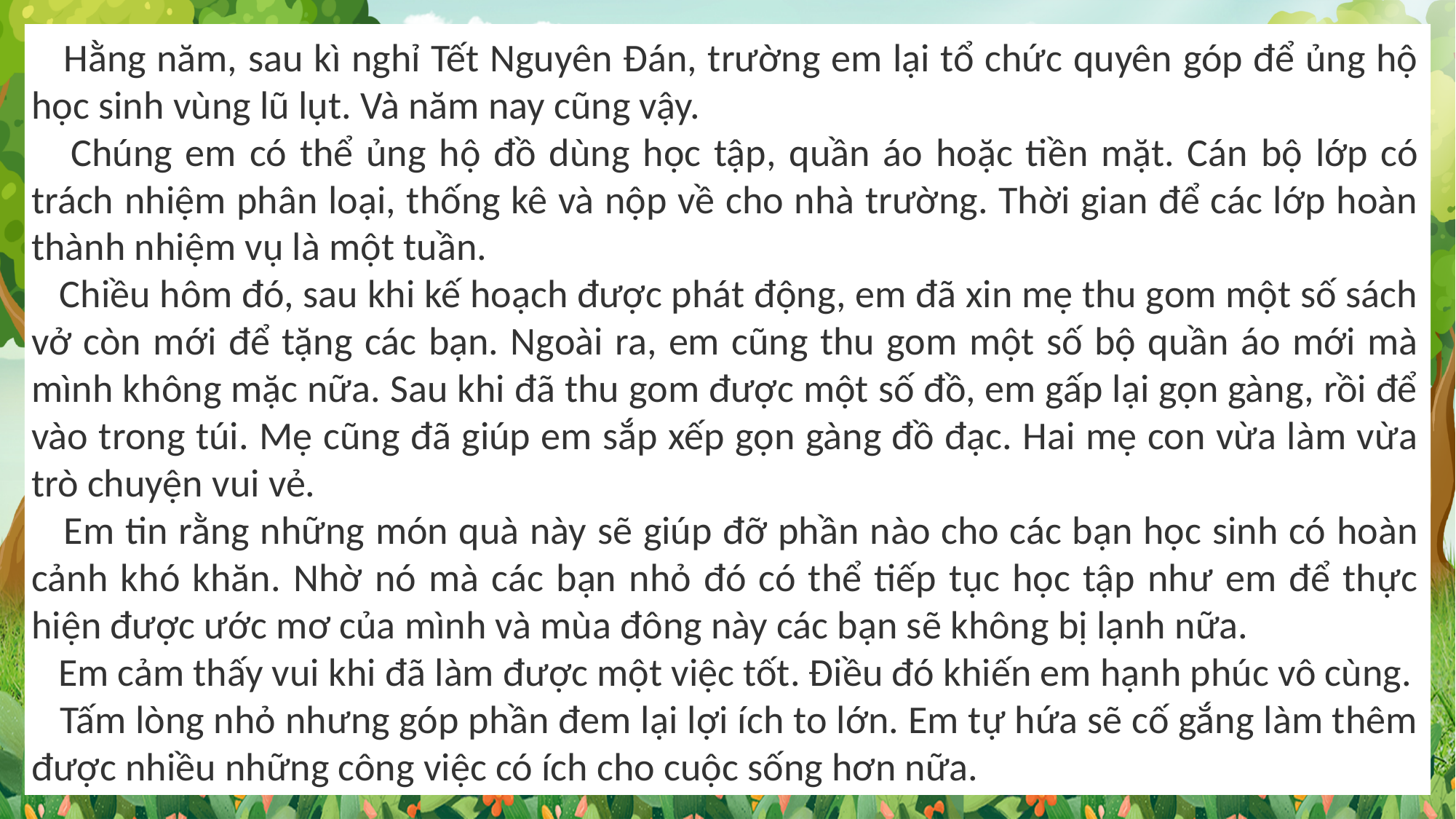

Hằng năm, sau kì nghỉ Tết Nguyên Đán, trường em lại tổ chức quyên góp để ủng hộ học sinh vùng lũ lụt. Và năm nay cũng vậy.
   Chúng em có thể ủng hộ đồ dùng học tập, quần áo hoặc tiền mặt. Cán bộ lớp có trách nhiệm phân loại, thống kê và nộp về cho nhà trường. Thời gian để các lớp hoàn thành nhiệm vụ là một tuần.
   Chiều hôm đó, sau khi kế hoạch được phát động, em đã xin mẹ thu gom một số sách vở còn mới để tặng các bạn. Ngoài ra, em cũng thu gom một số bộ quần áo mới mà mình không mặc nữa. Sau khi đã thu gom được một số đồ, em gấp lại gọn gàng, rồi để vào trong túi. Mẹ cũng đã giúp em sắp xếp gọn gàng đồ đạc. Hai mẹ con vừa làm vừa trò chuyện vui vẻ.
   Em tin rằng những món quà này sẽ giúp đỡ phần nào cho các bạn học sinh có hoàn cảnh khó khăn. Nhờ nó mà các bạn nhỏ đó có thể tiếp tục học tập như em để thực hiện được ước mơ của mình và mùa đông này các bạn sẽ không bị lạnh nữa.
   Em cảm thấy vui khi đã làm được một việc tốt. Điều đó khiến em hạnh phúc vô cùng.
   Tấm lòng nhỏ nhưng góp phần đem lại lợi ích to lớn. Em tự hứa sẽ cố gắng làm thêm được nhiều những công việc có ích cho cuộc sống hơn nữa.